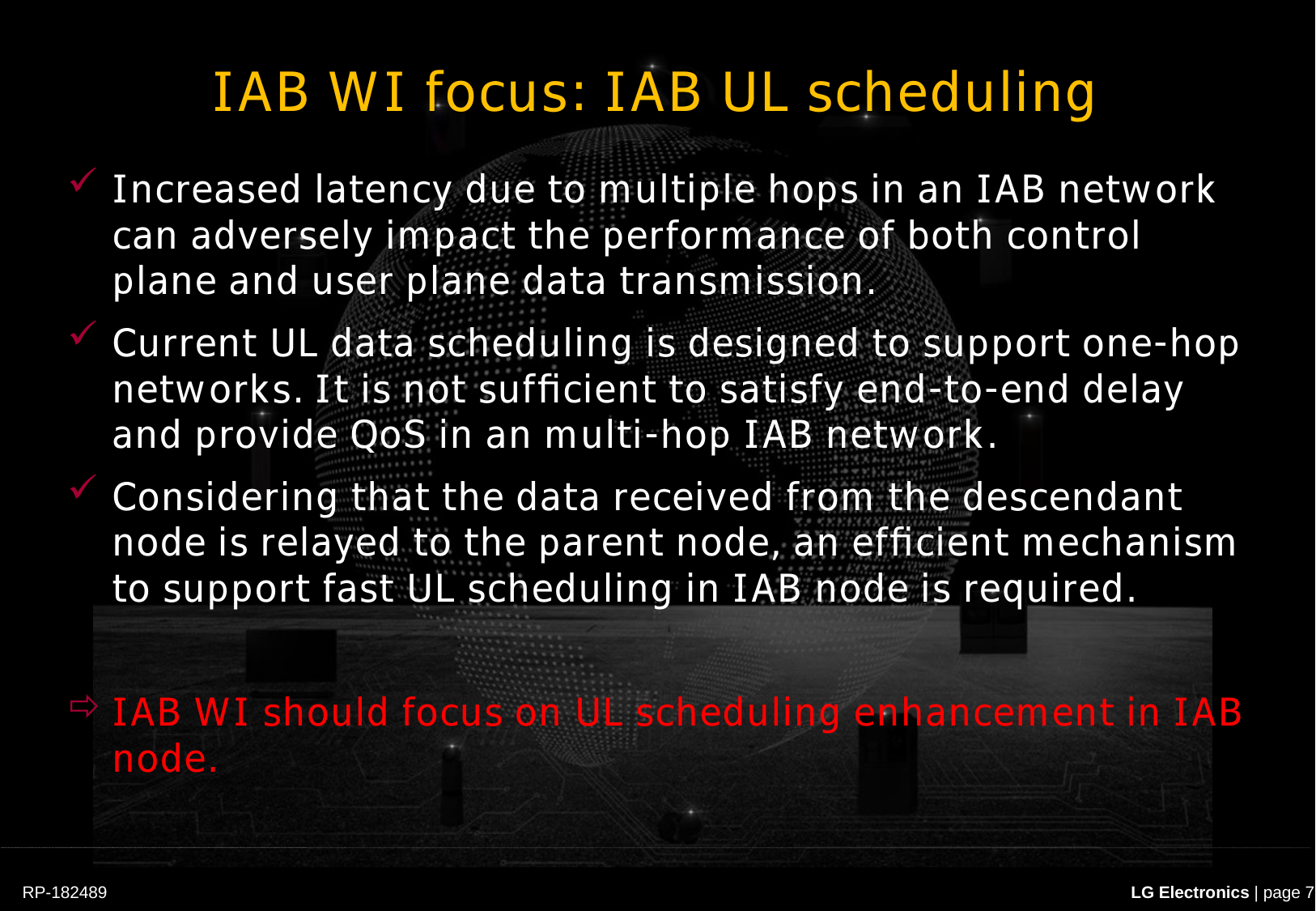

# IAB WI focus: IAB UL scheduling
Increased latency due to multiple hops in an IAB network can adversely impact the performance of both control plane and user plane data transmission.
Current UL data scheduling is designed to support one-hop networks. It is not sufficient to satisfy end-to-end delay and provide QoS in an multi-hop IAB network.
Considering that the data received from the descendant node is relayed to the parent node, an efficient mechanism to support fast UL scheduling in IAB node is required.

IAB WI should focus on UL scheduling enhancement in IAB node.